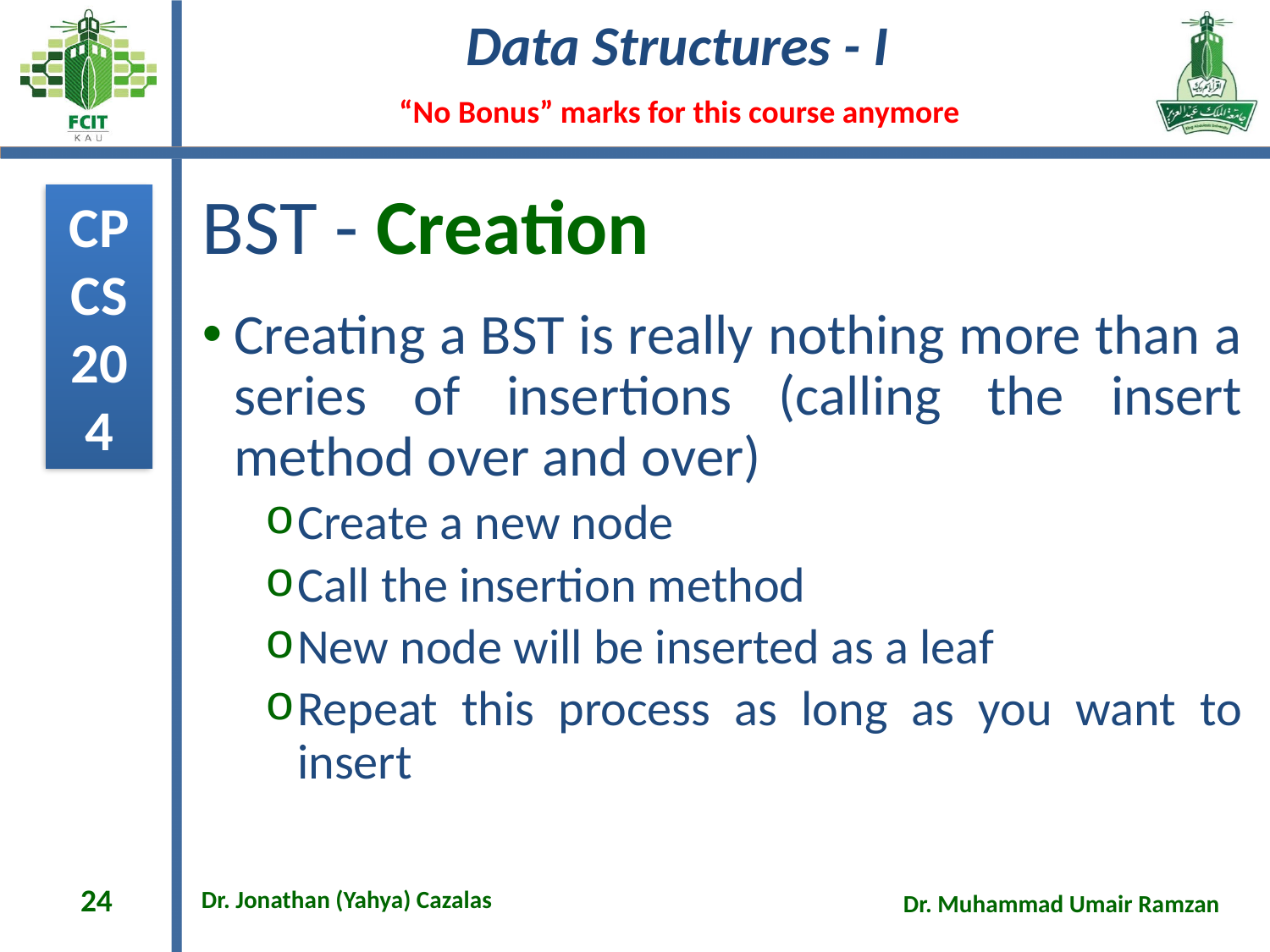

# BST - Creation
Creating a BST is really nothing more than a series of insertions (calling the insert method over and over)
Create a new node
Call the insertion method
New node will be inserted as a leaf
Repeat this process as long as you want to insert
24